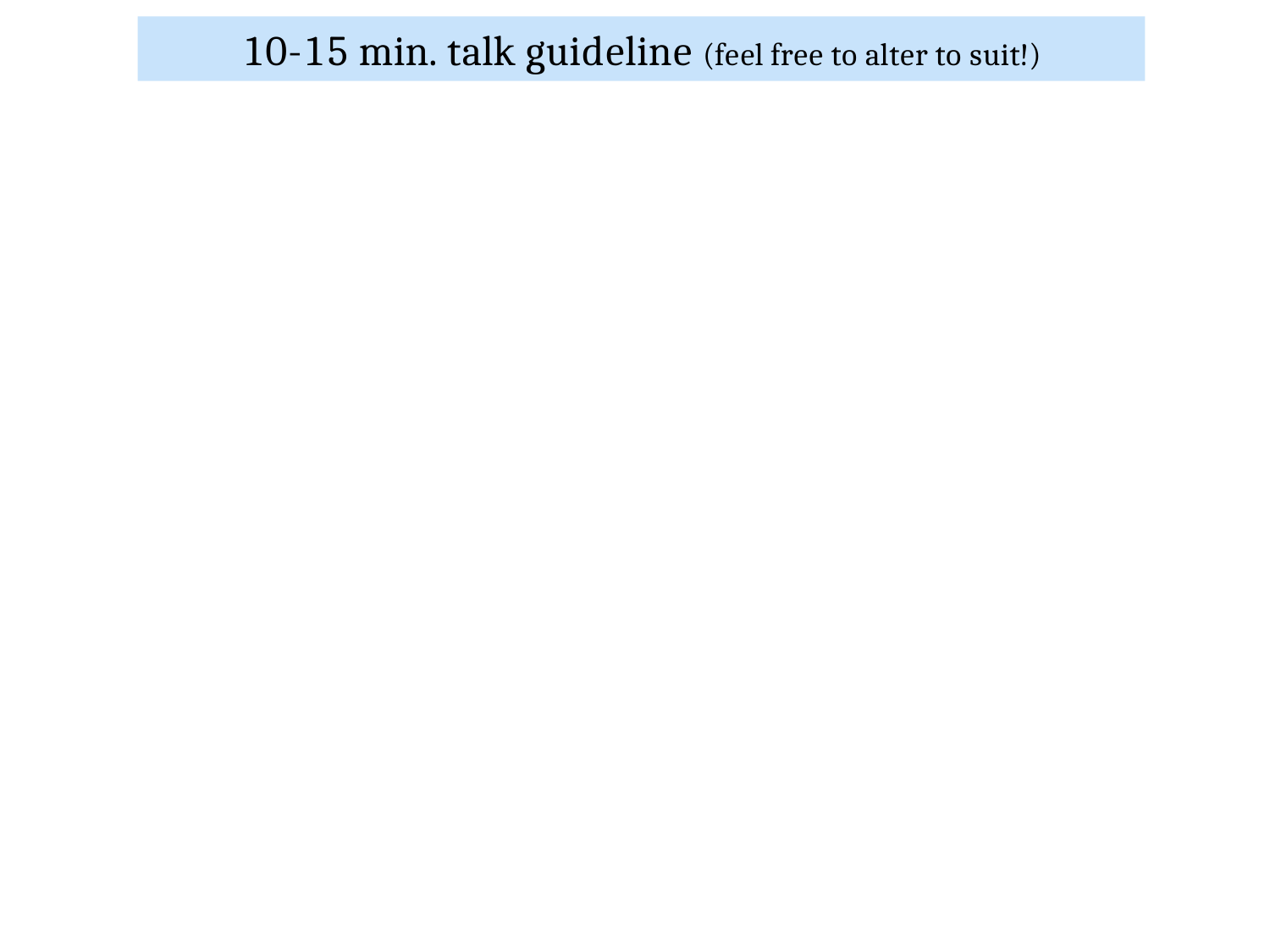

10-15 min. talk guideline (feel free to alter to suit!)